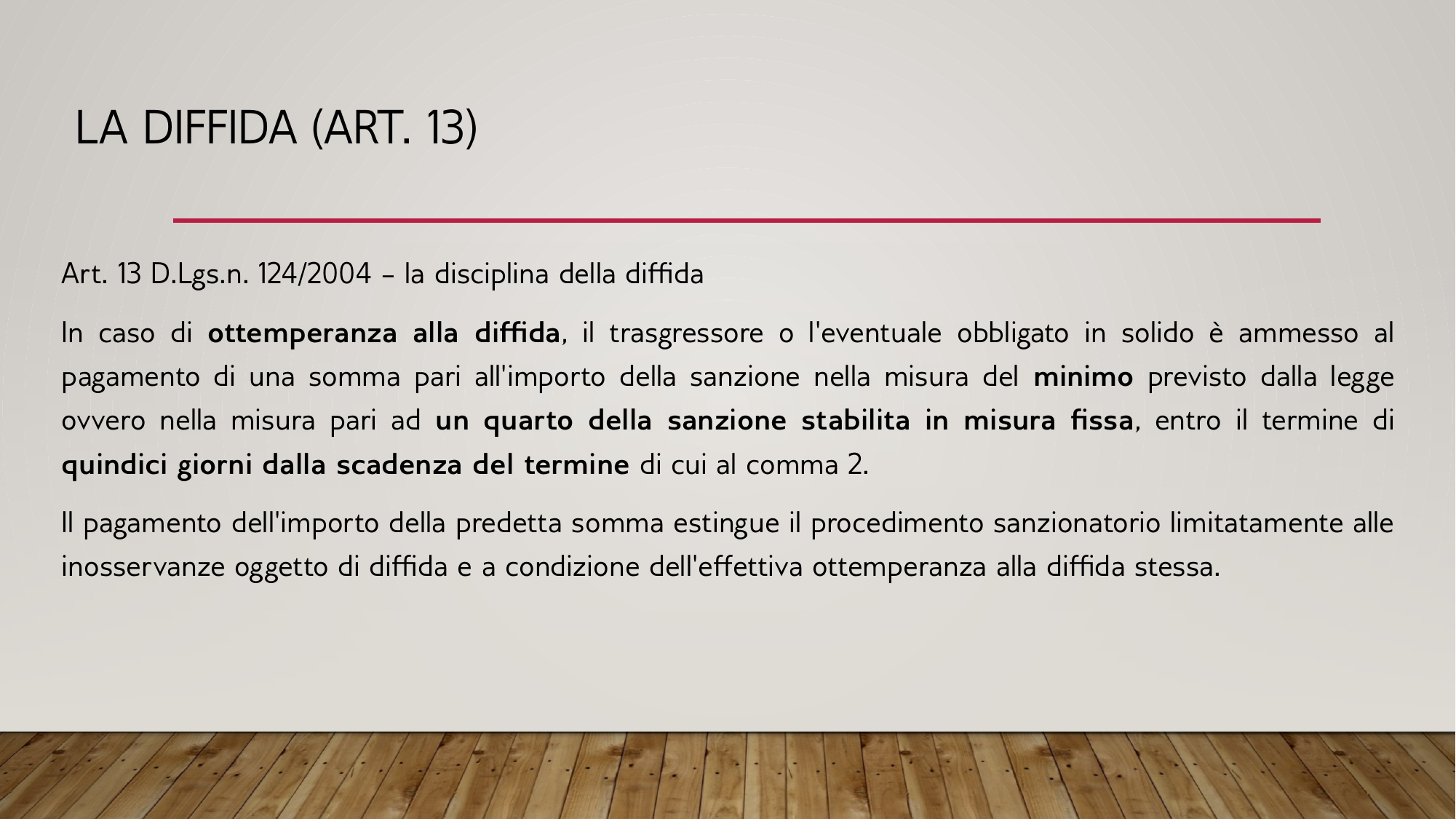

# La diffida (art. 13)
Art. 13 D.Lgs.n. 124/2004 – la disciplina della diffida
In caso di ottemperanza alla diffida, il trasgressore o l'eventuale obbligato in solido è ammesso al pagamento di una somma pari all'importo della sanzione nella misura del minimo previsto dalla legge ovvero nella misura pari ad un quarto della sanzione stabilita in misura fissa, entro il termine di quindici giorni dalla scadenza del termine di cui al comma 2.
Il pagamento dell'importo della predetta somma estingue il procedimento sanzionatorio limitatamente alle inosservanze oggetto di diffida e a condizione dell'effettiva ottemperanza alla diffida stessa.